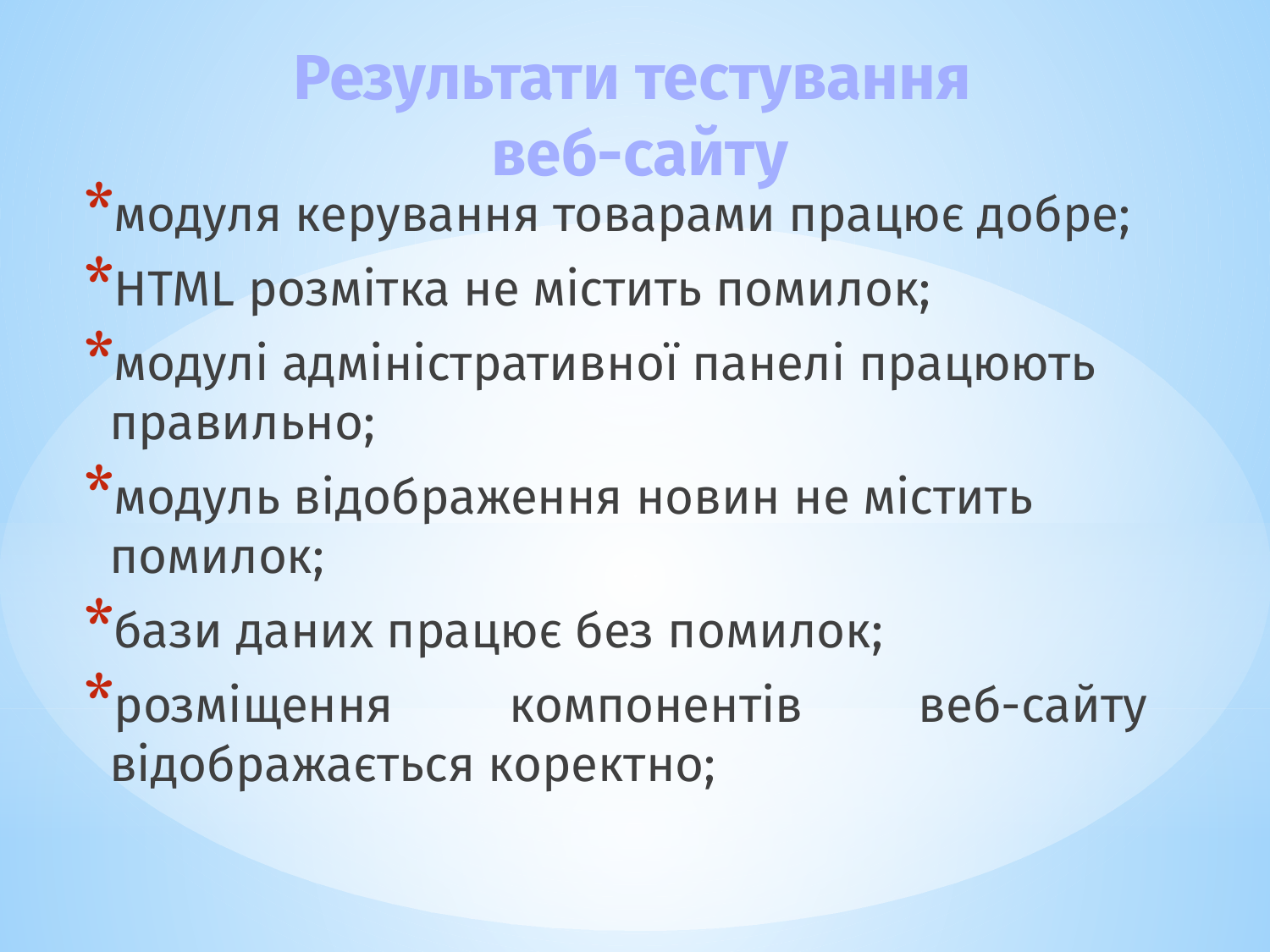

# Результати тестування веб-сайту
модуля керування товарами працює добре;
HTML розмітка не містить помилок;
модулі адміністративної панелі працюють правильно;
модуль відображення новин не містить помилок;
бази даних працює без помилок;
розміщення компонентів веб-сайту відображається коректно;